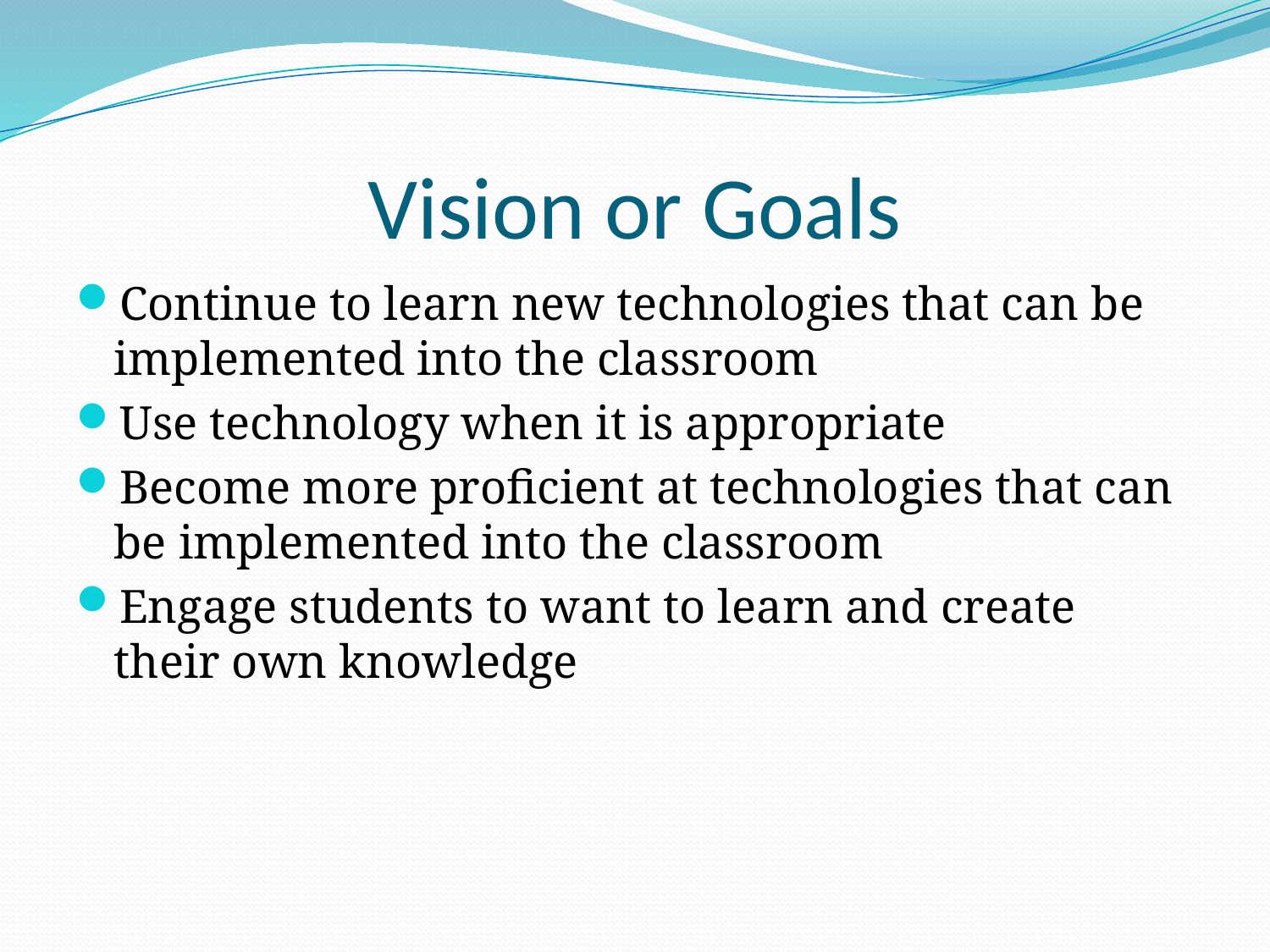

# Vision or Goals
Continue to learn new technologies that can be implemented into the classroom
Use technology when it is appropriate
Become more proficient at technologies that can be implemented into the classroom
Engage students to want to learn and create their own knowledge